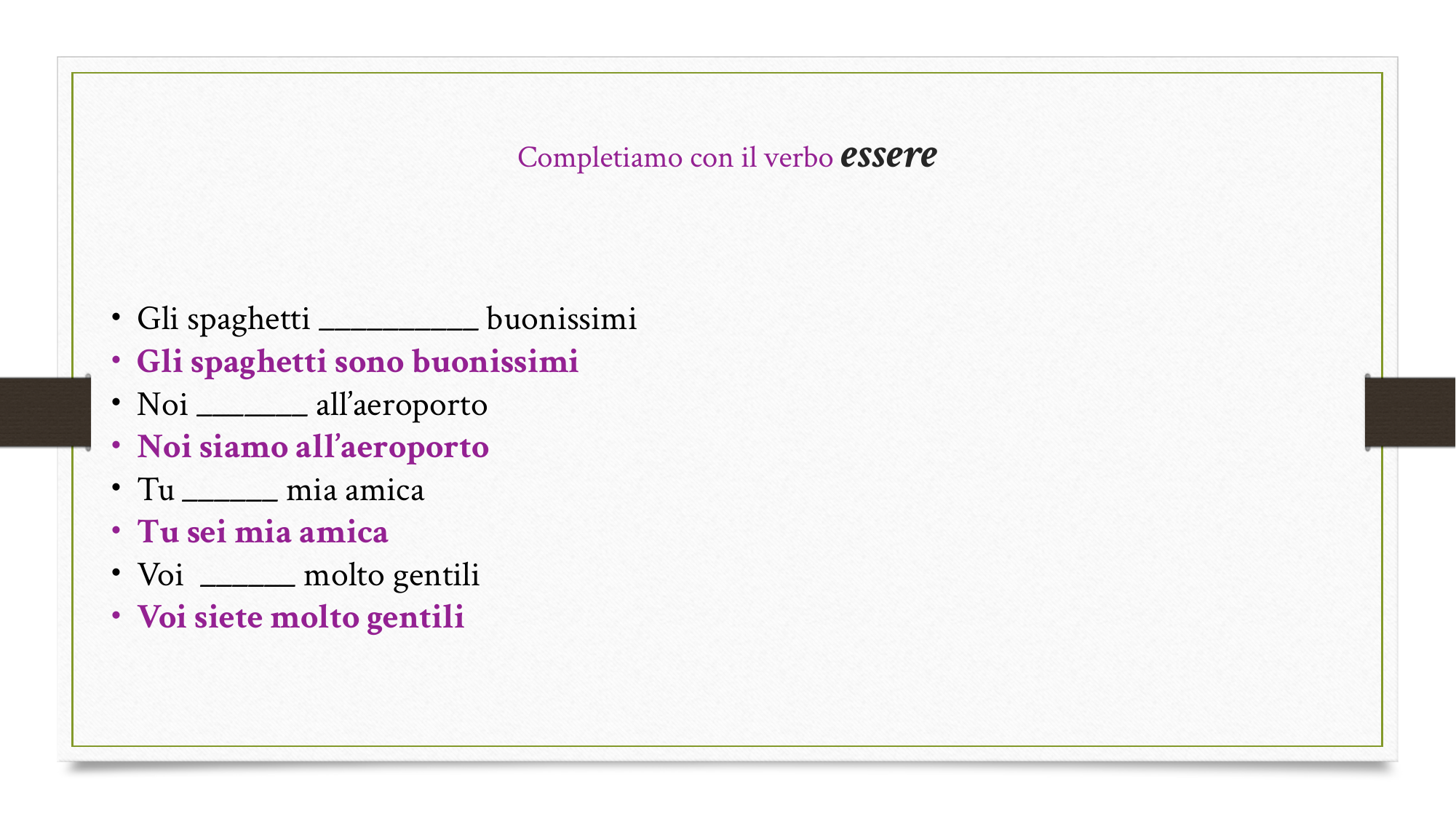

# Completiamo con il verbo essere
Gli spaghetti __________ buonissimi
Gli spaghetti sono buonissimi
Noi _______ all’aeroporto
Noi siamo all’aeroporto
Tu ______ mia amica
Tu sei mia amica
Voi  ______ molto gentili
Voi siete molto gentili